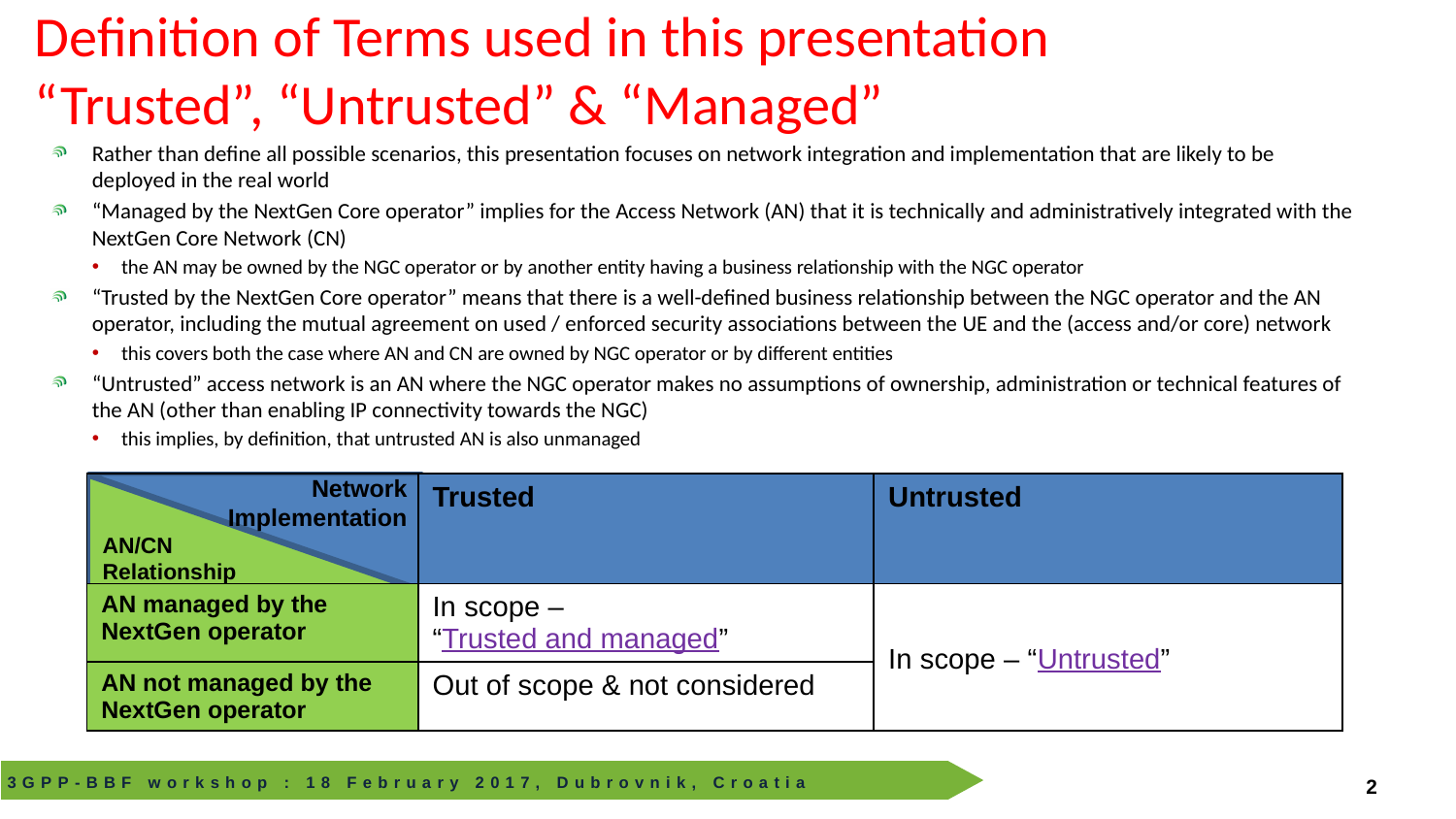

# Definition of Terms used in this presentation “Trusted”, “Untrusted” & “Managed”
Rather than define all possible scenarios, this presentation focuses on network integration and implementation that are likely to be deployed in the real world
“Managed by the NextGen Core operator” implies for the Access Network (AN) that it is technically and administratively integrated with the NextGen Core Network (CN)
the AN may be owned by the NGC operator or by another entity having a business relationship with the NGC operator
“Trusted by the NextGen Core operator” means that there is a well-defined business relationship between the NGC operator and the AN operator, including the mutual agreement on used / enforced security associations between the UE and the (access and/or core) network
this covers both the case where AN and CN are owned by NGC operator or by different entities
“Untrusted” access network is an AN where the NGC operator makes no assumptions of ownership, administration or technical features of the AN (other than enabling IP connectivity towards the NGC)
this implies, by definition, that untrusted AN is also unmanaged

Network Implementation
|  | Trusted | Untrusted |
| --- | --- | --- |
| AN managed by the NextGen operator | In scope – “Trusted and managed” | In scope – “Untrusted” |
| AN not managed by the NextGen operator | Out of scope & not considered |  |
AN/CN  Relationship